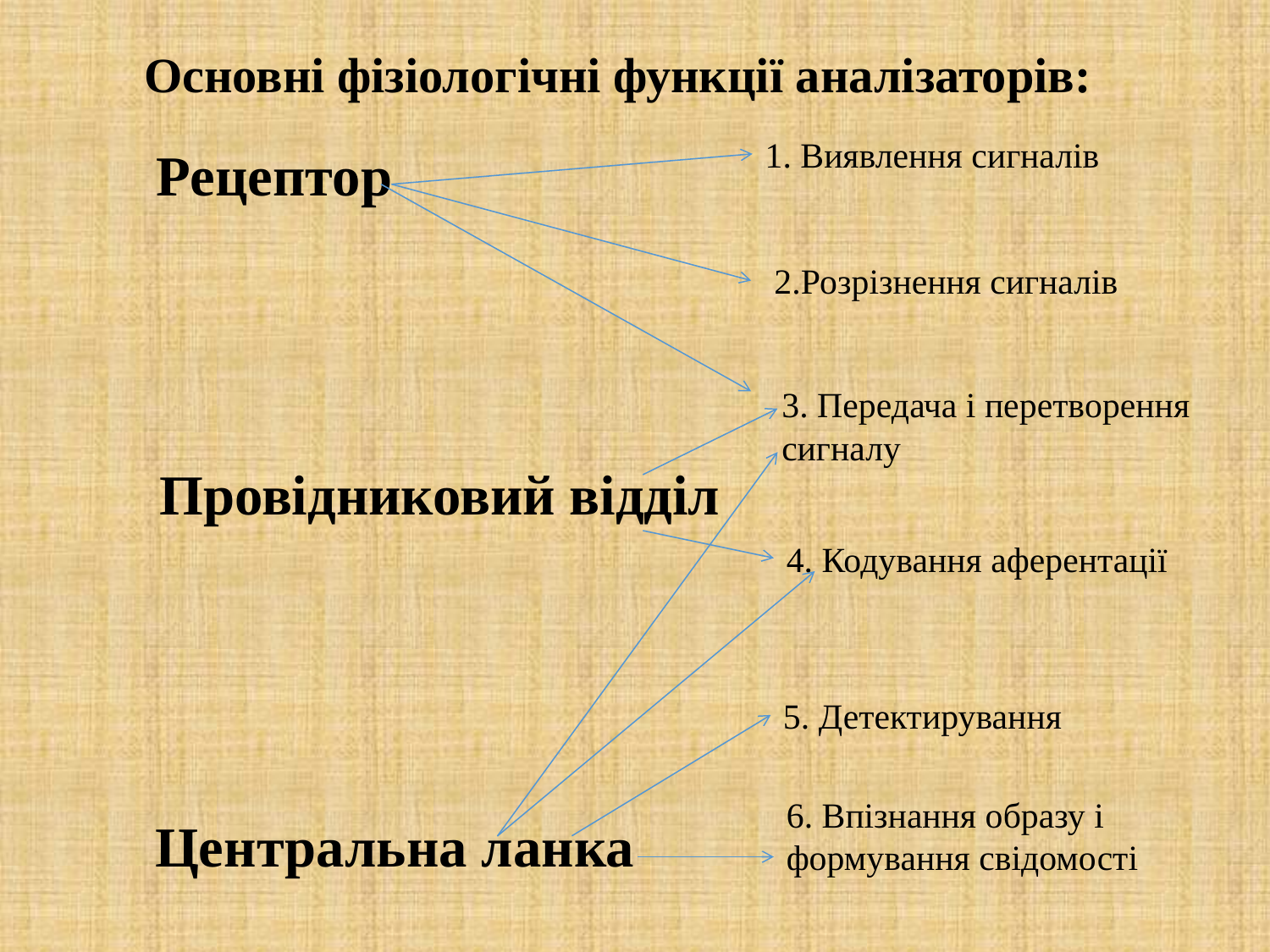

Основні фізіологічні функції аналізаторів:
1. Виявлення сигналів
Рецептор
2.Розрізнення сигналів
3. Передача і перетворення сигналу
 Провідниковий відділ
4. Кодування аферентації
5. Детектирування
6. Впізнання образу і формування свідомості
Центральна ланка